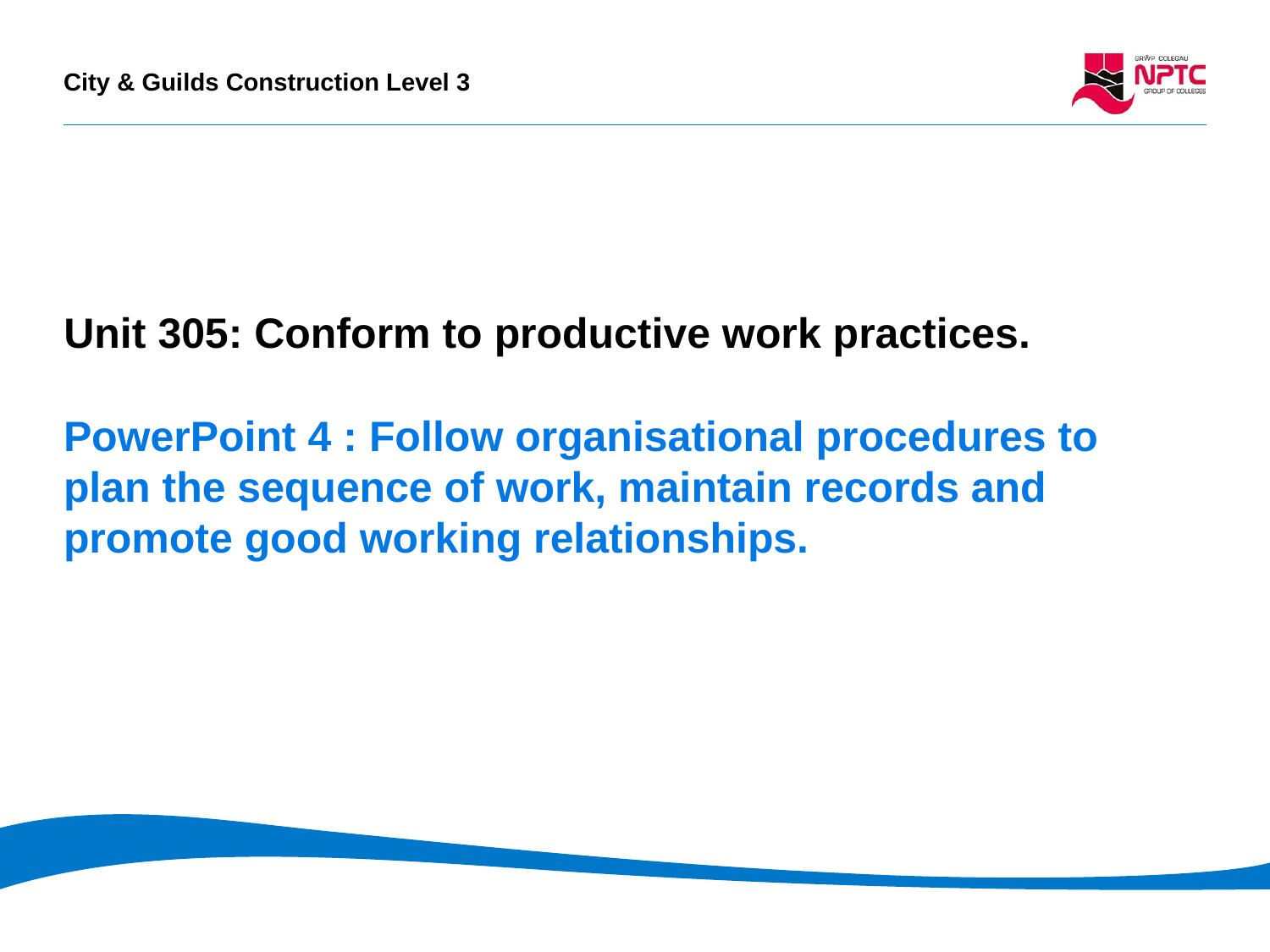

PowerPoint presentation 1.1
Unit 305: Conform to productive work practices.
Unit 101: Introduction to the Built Environment
# PowerPoint 4 : Follow organisational procedures to plan the sequence of work, maintain records and promote good working relationships.